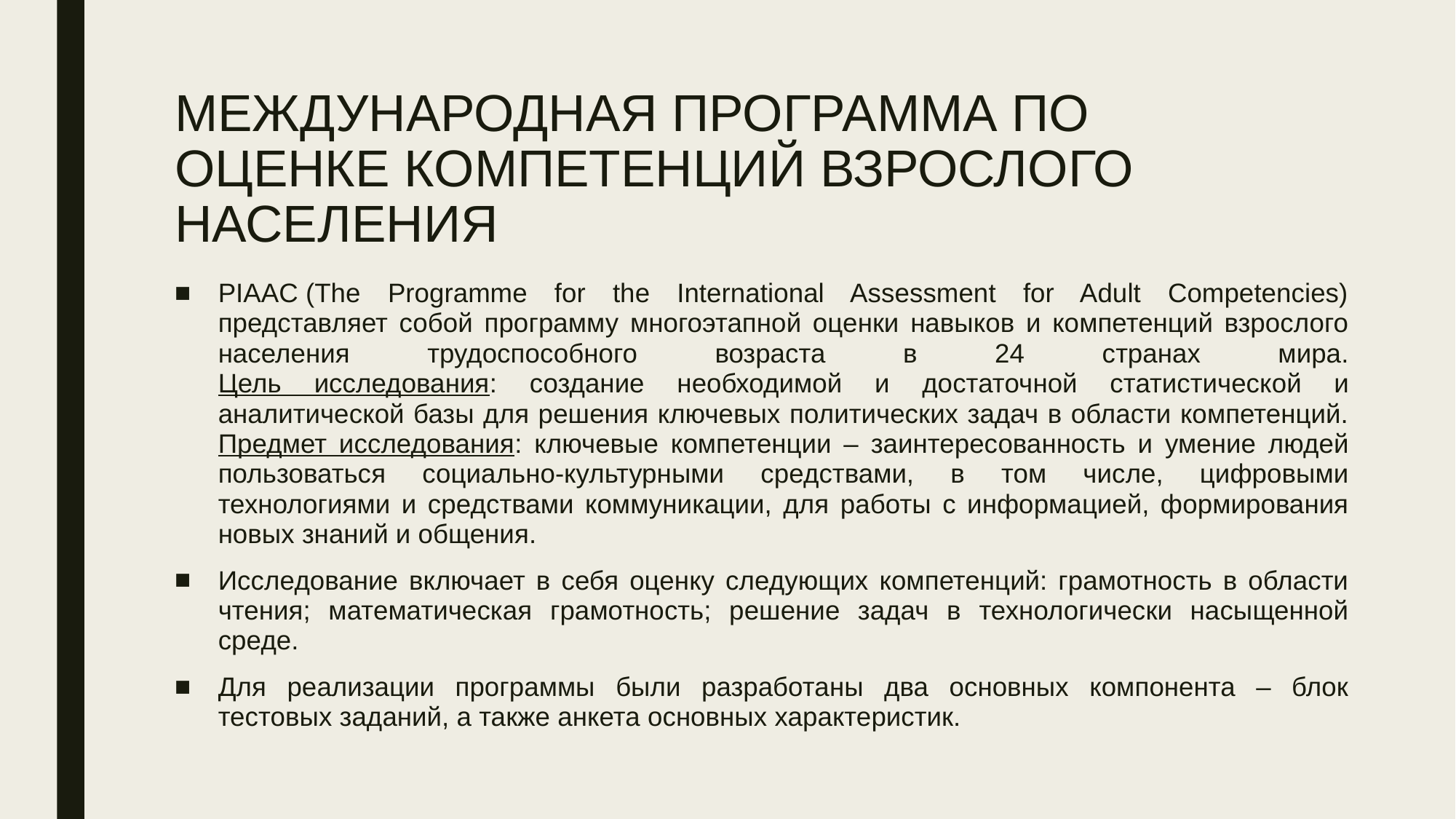

# МЕЖДУНАРОДНАЯ ПРОГРАММА ПО ОЦЕНКЕ КОМПЕТЕНЦИЙ ВЗРОСЛОГО НАСЕЛЕНИЯ
PIAAC (The Programme for the International Assessment for Adult Competencies) представляет собой программу многоэтапной оценки навыков и компетенций взрослого населения трудоспособного возраста в 24 странах мира.
Цель исследования: создание необходимой и достаточной статистической и аналитической базы для решения ключевых политических задач в области компетенций.
Предмет исследования: ключевые компетенции – заинтересованность и умение людей пользоваться социально-культурными средствами, в том числе, цифровыми технологиями и средствами коммуникации, для работы с информацией, формирования новых знаний и общения.
Исследование включает в себя оценку следующих компетенций: грамотность в области чтения; математическая грамотность; решение задач в технологически насыщенной среде.
Для реализации программы были разработаны два основных компонента – блок тестовых заданий, а также анкета основных характеристик.